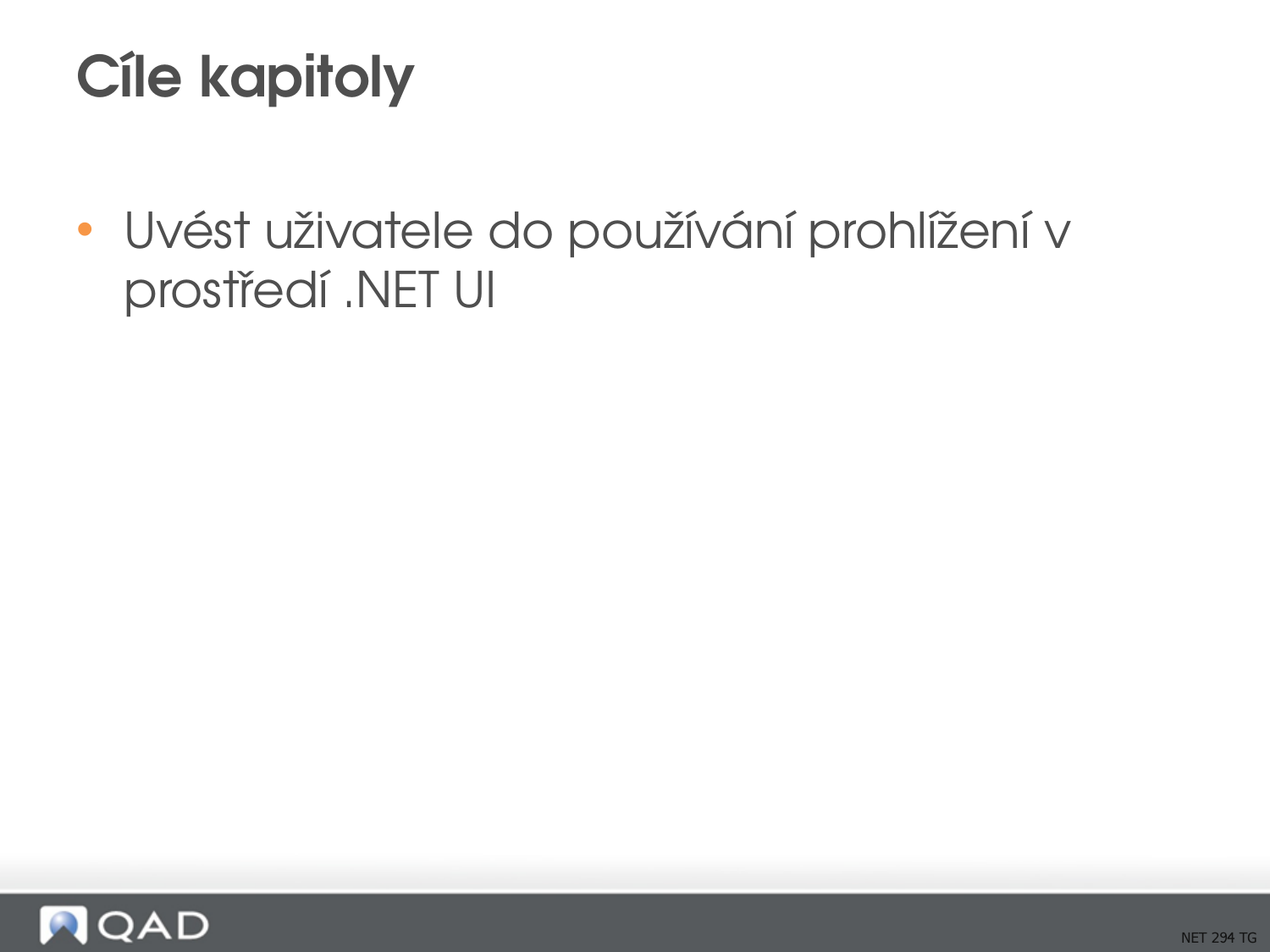

# Cíle kapitoly

Uvést uživatele do používání prohlížení v prostředí .NET UI
NET 294 TG